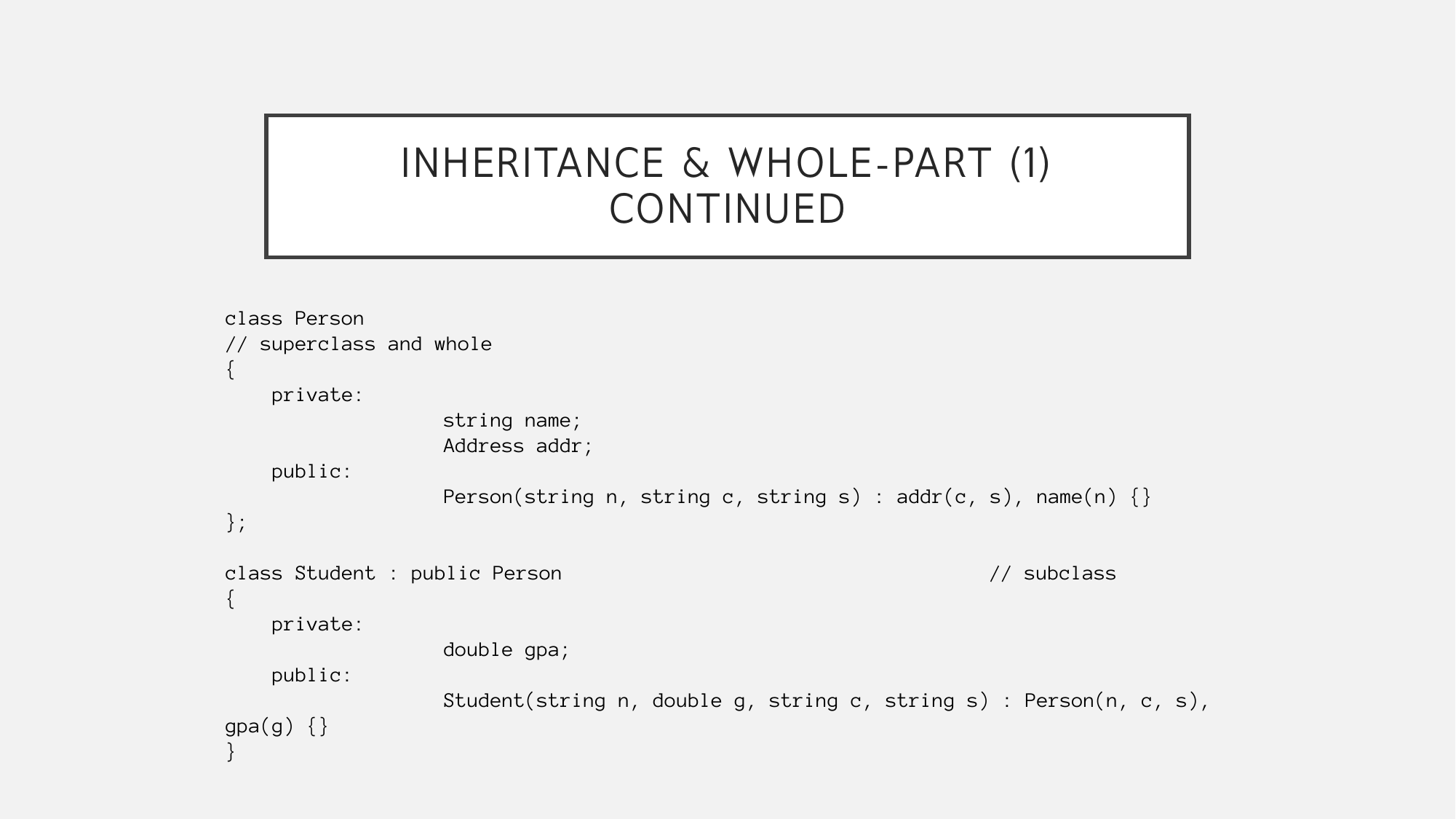

# Inheritance & whole-part (1) Continued
class Person								// superclass and whole
{
    private:
		string name;
		Address addr;
    public:
		Person(string n, string c, string s) : addr(c, s), name(n) {}
};

class Student : public Person				// subclass
{
    private:
		double gpa;
    public:
		Student(string n, double g, string c, string s) : Person(n, c, s), gpa(g) {}
}